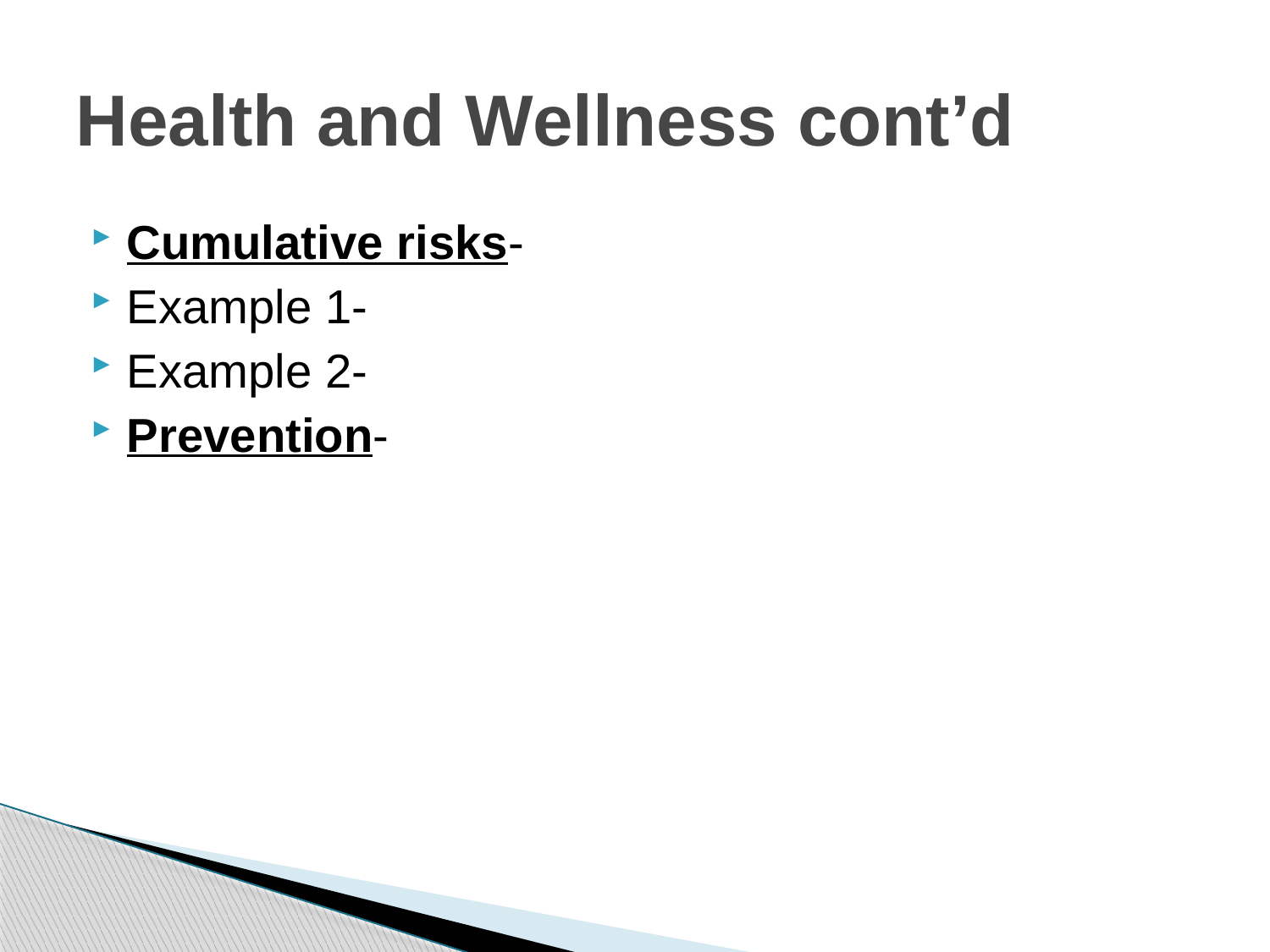

# Health and Wellness cont’d
Cumulative risks-
Example 1-
Example 2-
Prevention-